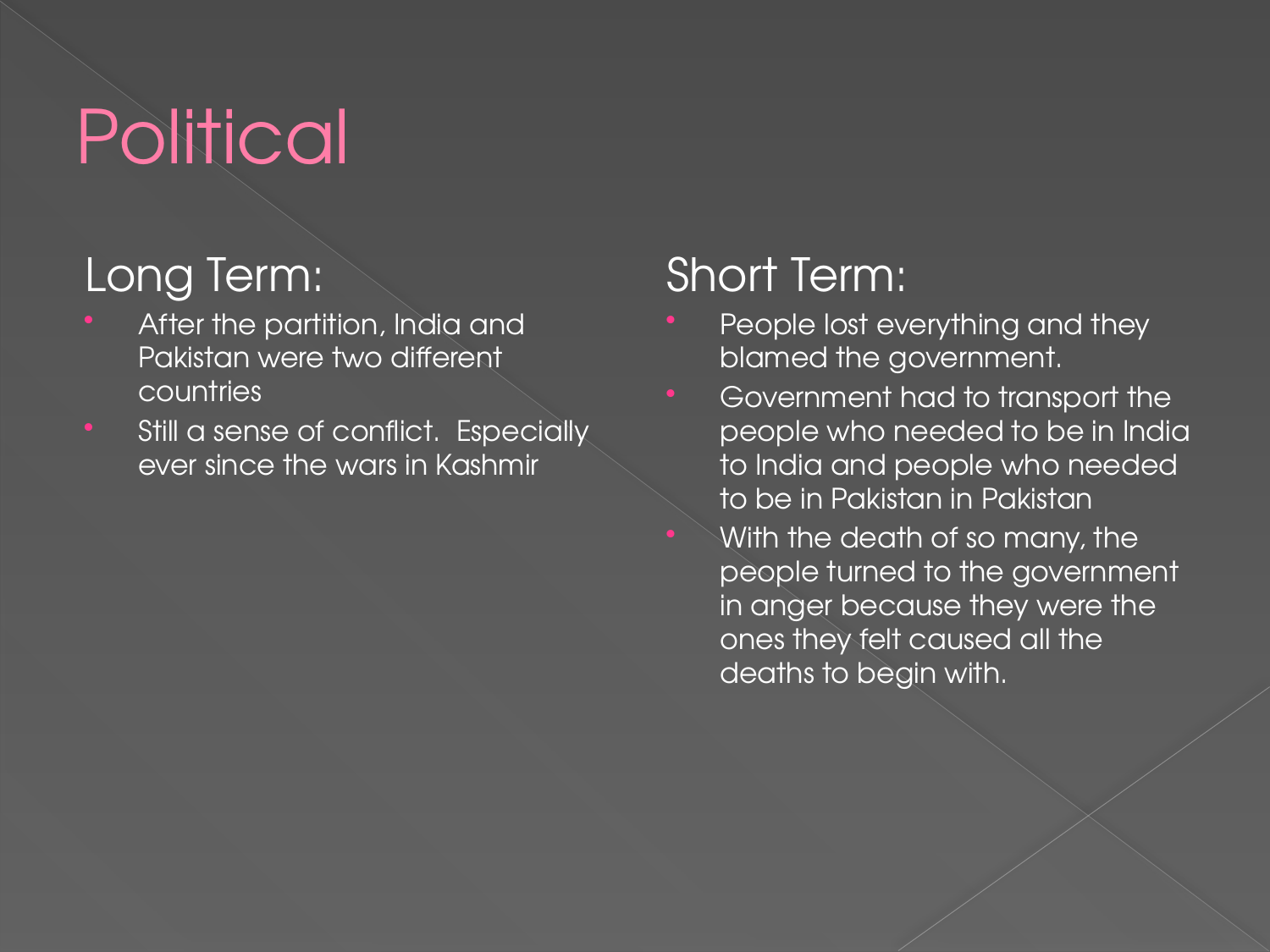

# Political
Long Term:
After the partition, India and Pakistan were two different countries
Still a sense of conflict.  Especially ever since the wars in Kashmir

Short Term:
People lost everything and they blamed the government.
Government had to transport the people who needed to be in India to India and people who needed to be in Pakistan in Pakistan
With the death of so many, the people turned to the government in anger because they were the ones they felt caused all the deaths to begin with.